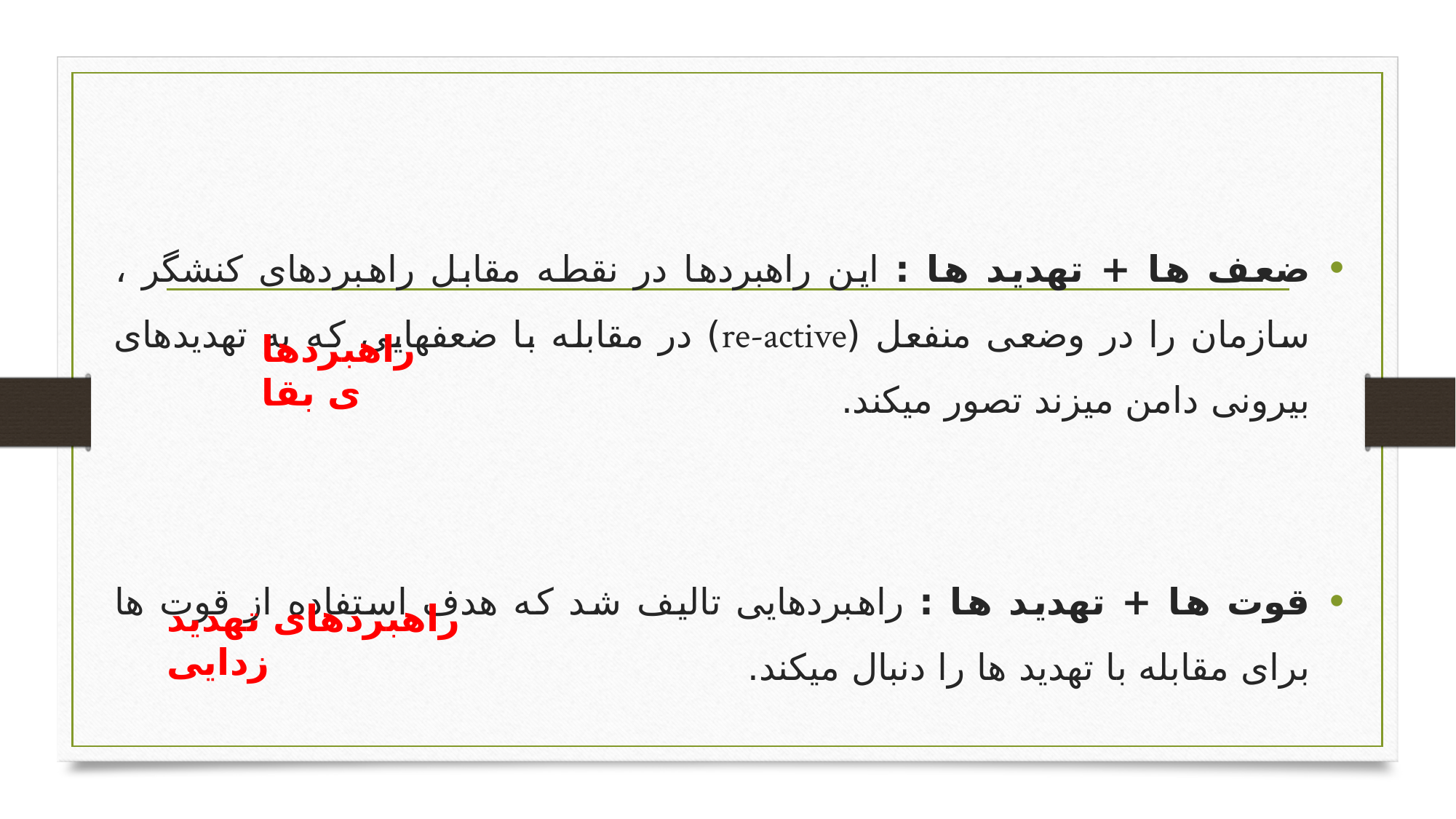

#
ضعف ها + تهدید ها : این راهبردها در نقطه مقابل راهبردهای کنشگر ، سازمان را در وضعی منفعل (re-active) در مقابله با ضعفهایی که به تهدیدهای بیرونی دامن میزند تصور میکند.

قوت ها + تهدید ها : راهبردهایی تالیف شد که هدف استفاده از قوت ها برای مقابله با تهدید ها را دنبال میکند.

راهبردهای بقا
راهبردهای تهدید زدایی